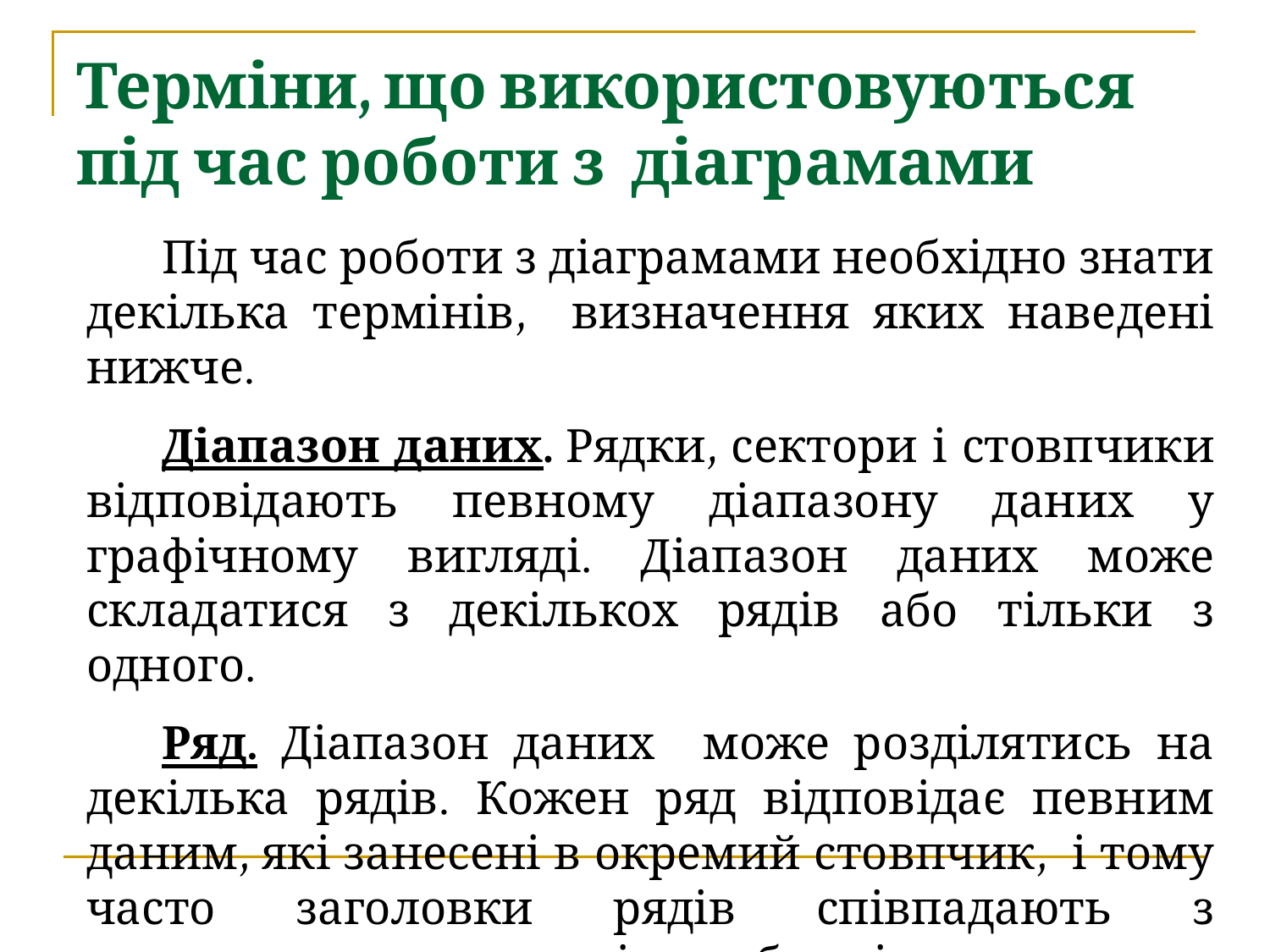

# Терміни, що використовуються під час роботи з  діаграмами
Під час роботи з діаграмами необхідно знати декілька термінів,  визначення яких наведені нижче.
Діапазон даних. Рядки, сектори і стовпчики відповідають певному діапазону даних у графічному вигляді. Діапазон даних може складатися з декількох рядів або тільки з одного.
Ряд. Діапазон даних  може розділятись на декілька рядів. Кожен ряд відповідає певним даним, які занесені в окремий стовпчик,  і тому часто заголовки рядів співпадають з заголовками стовпчиків у таблиці.